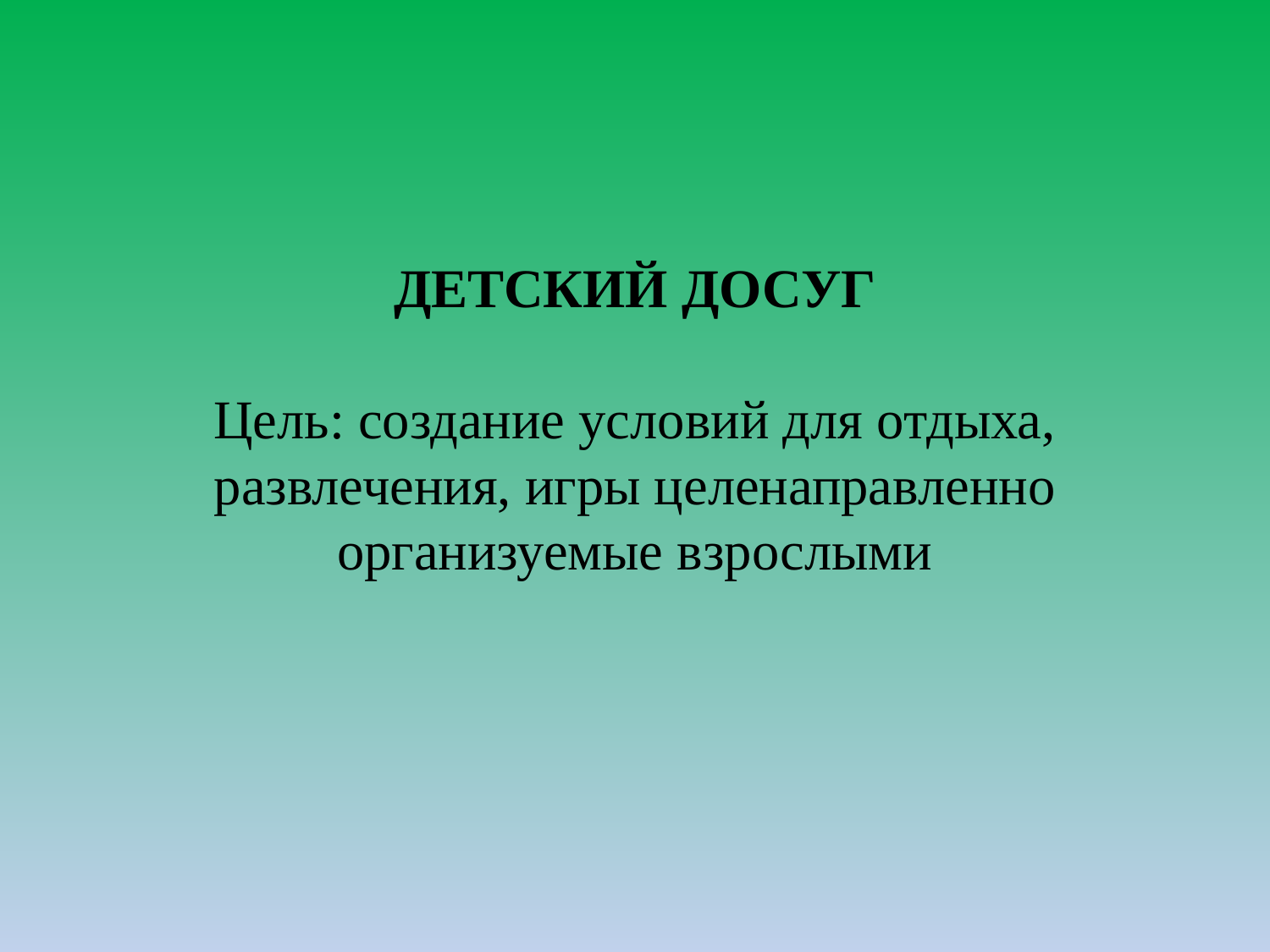

# ДЕТСКИЙ ДОСУГ Цель: создание условий для отдыха, развлечения, игры целенаправленно организуемые взрослыми